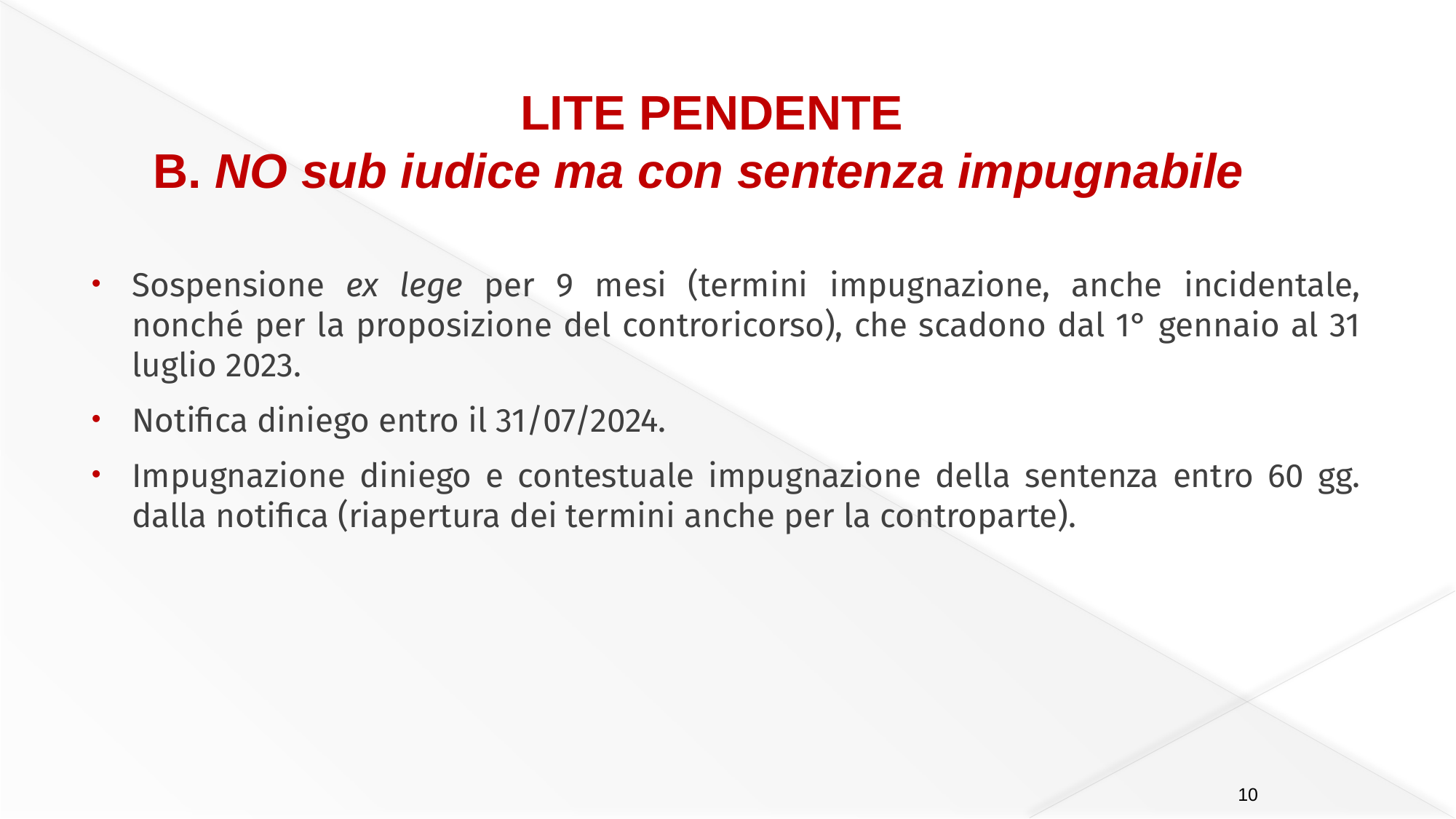

LITE PENDENTE
B. NO sub iudice ma con sentenza impugnabile
Sospensione ex lege per 9 mesi (termini impugnazione, anche incidentale, nonché per la proposizione del controricorso), che scadono dal 1° gennaio al 31 luglio 2023.
Notifica diniego entro il 31/07/2024.
Impugnazione diniego e contestuale impugnazione della sentenza entro 60 gg. dalla notifica (riapertura dei termini anche per la controparte).

10